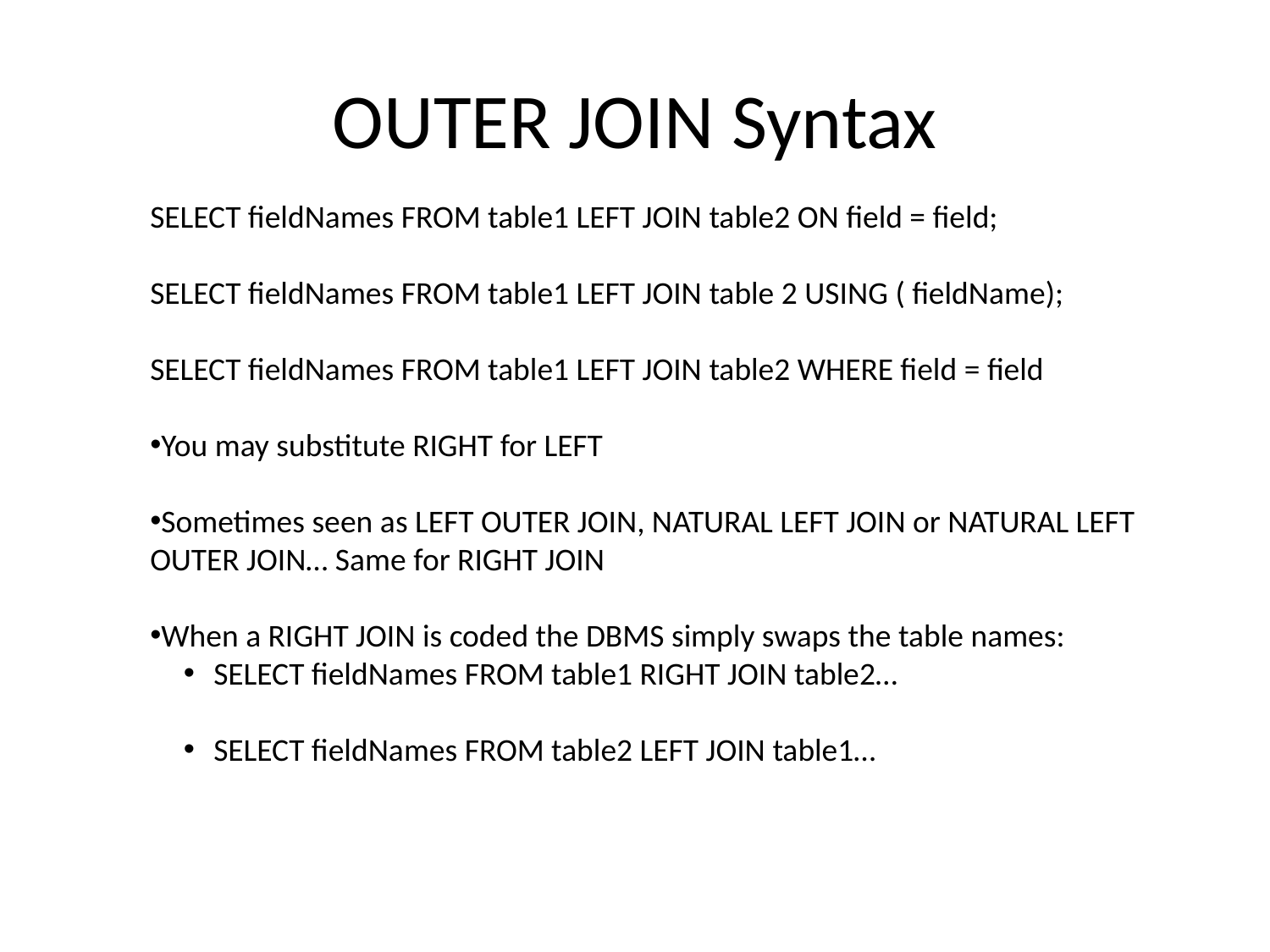

# OUTER JOIN Syntax
SELECT fieldNames FROM table1 LEFT JOIN table2 ON field = field;

SELECT fieldNames FROM table1 LEFT JOIN table 2 USING ( fieldName);

SELECT fieldNames FROM table1 LEFT JOIN table2 WHERE field = field

You may substitute RIGHT for LEFT

Sometimes seen as LEFT OUTER JOIN, NATURAL LEFT JOIN or NATURAL LEFT OUTER JOIN… Same for RIGHT JOIN

When a RIGHT JOIN is coded the DBMS simply swaps the table names:
SELECT fieldNames FROM table1 RIGHT JOIN table2…

SELECT fieldNames FROM table2 LEFT JOIN table1…